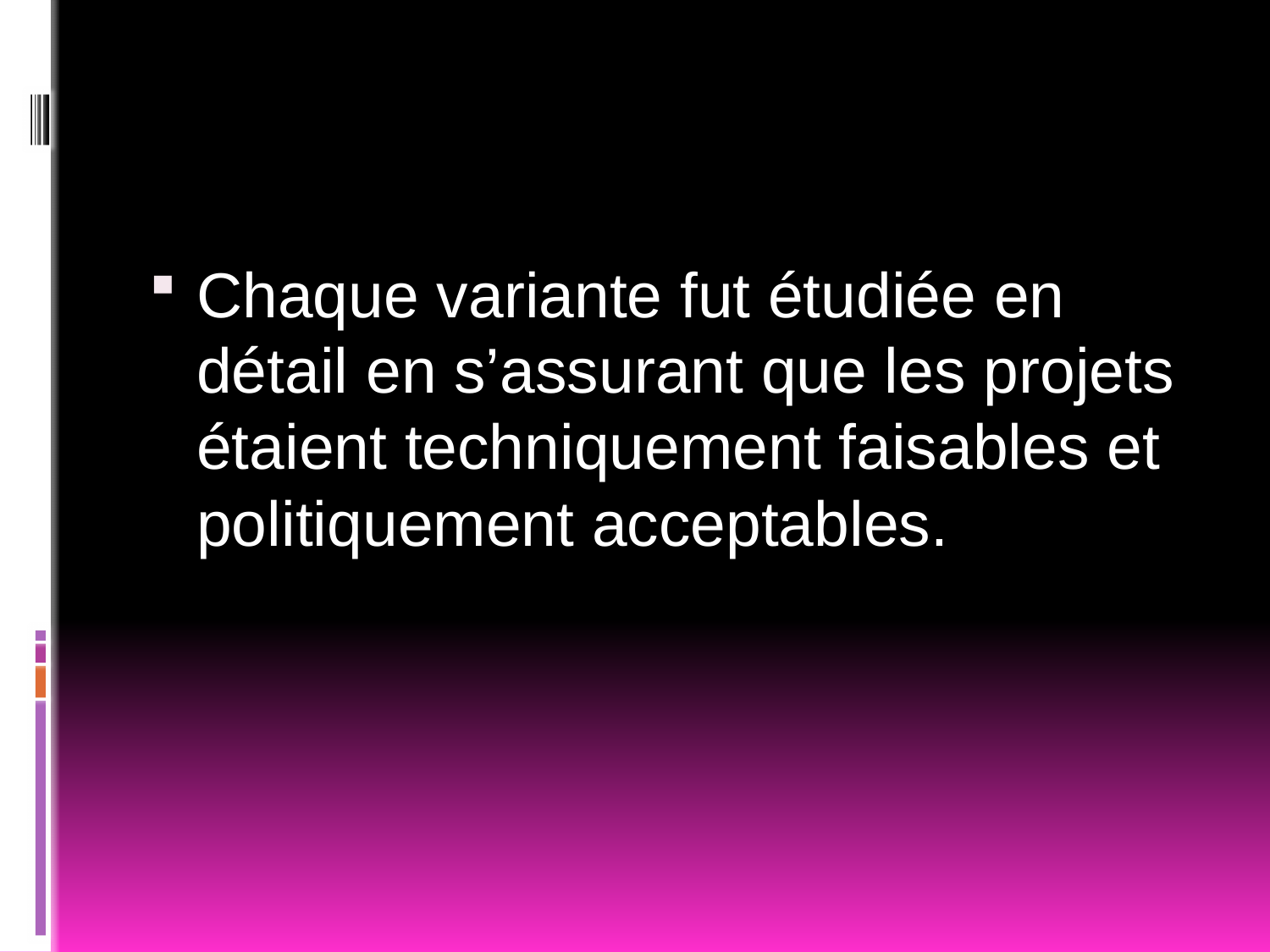

Chaque variante fut étudiée en détail en s’assurant que les projets étaient techniquement faisables et politiquement acceptables.